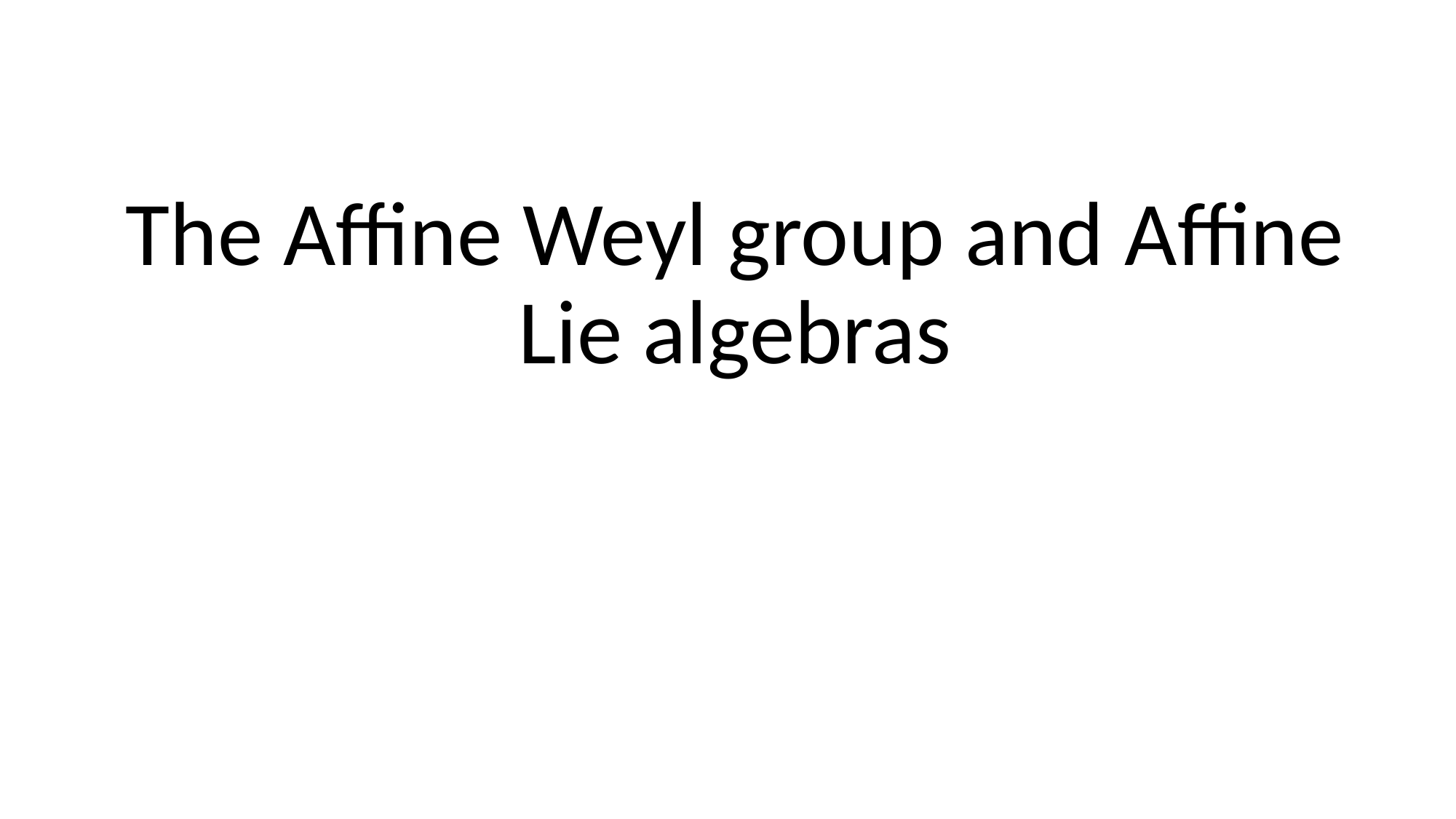

# The Affine Weyl group and Affine Lie algebras